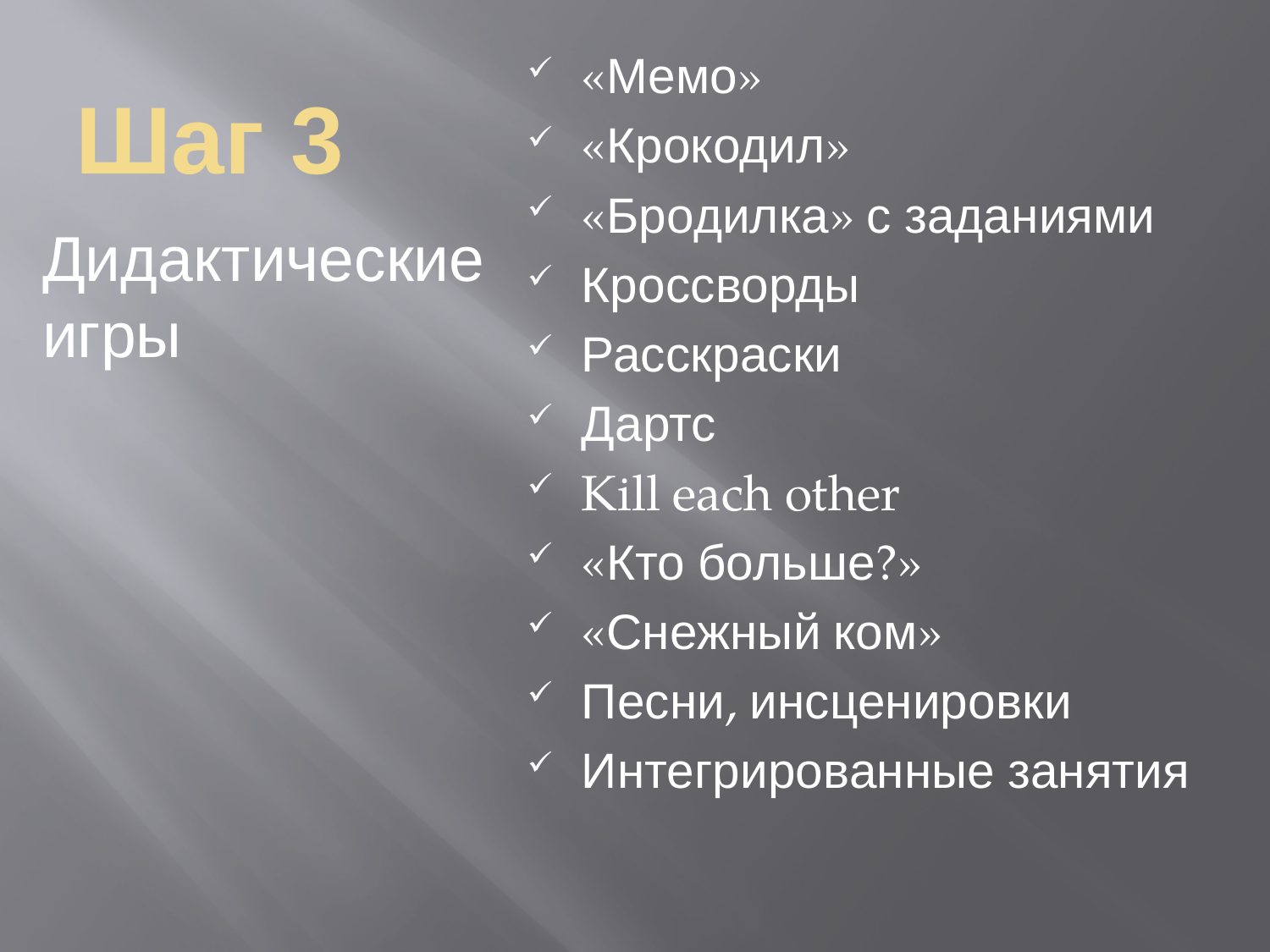

# Шаг 3
«Мемо»
«Крокодил»
«Бродилка» с заданиями
Кроссворды
Расскраски
Дартс
Kill each other
«Кто больше?»
«Снежный ком»
Песни, инсценировки
Интегрированные занятия

Дидактические игры